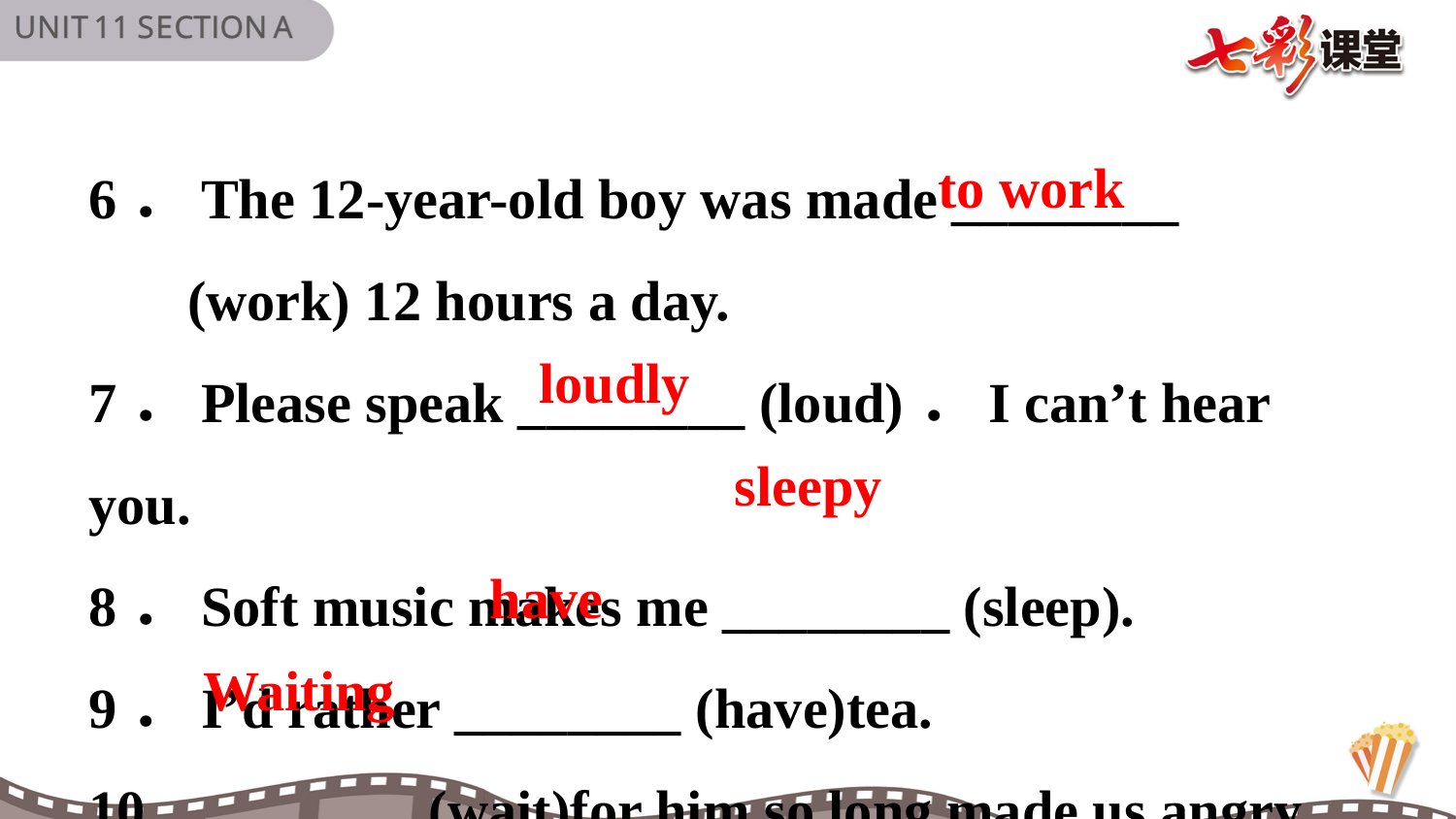

6．The 12-year-old boy was made ________
       (work) 12 hours a day.
7．Please speak ________ (loud)．I can’t hear you.
8．Soft music makes me ________ (sleep).
9．I’d rather ________ (have)tea.
10.  ________ (wait)for him so long made us angry.
to work
loudly
sleepy
have
Waiting